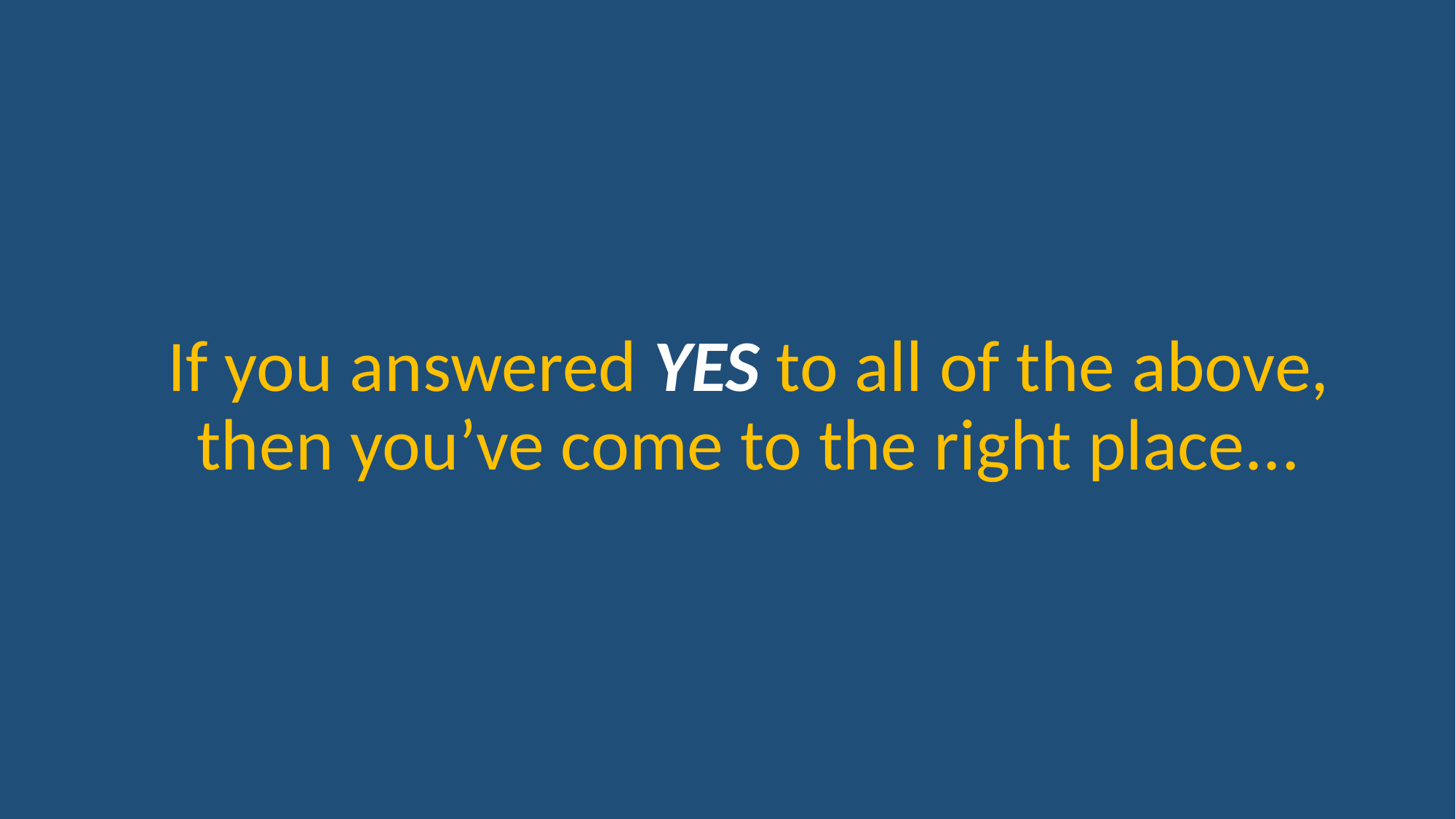

If you answered YES to all of the above, then you’ve come to the right place...